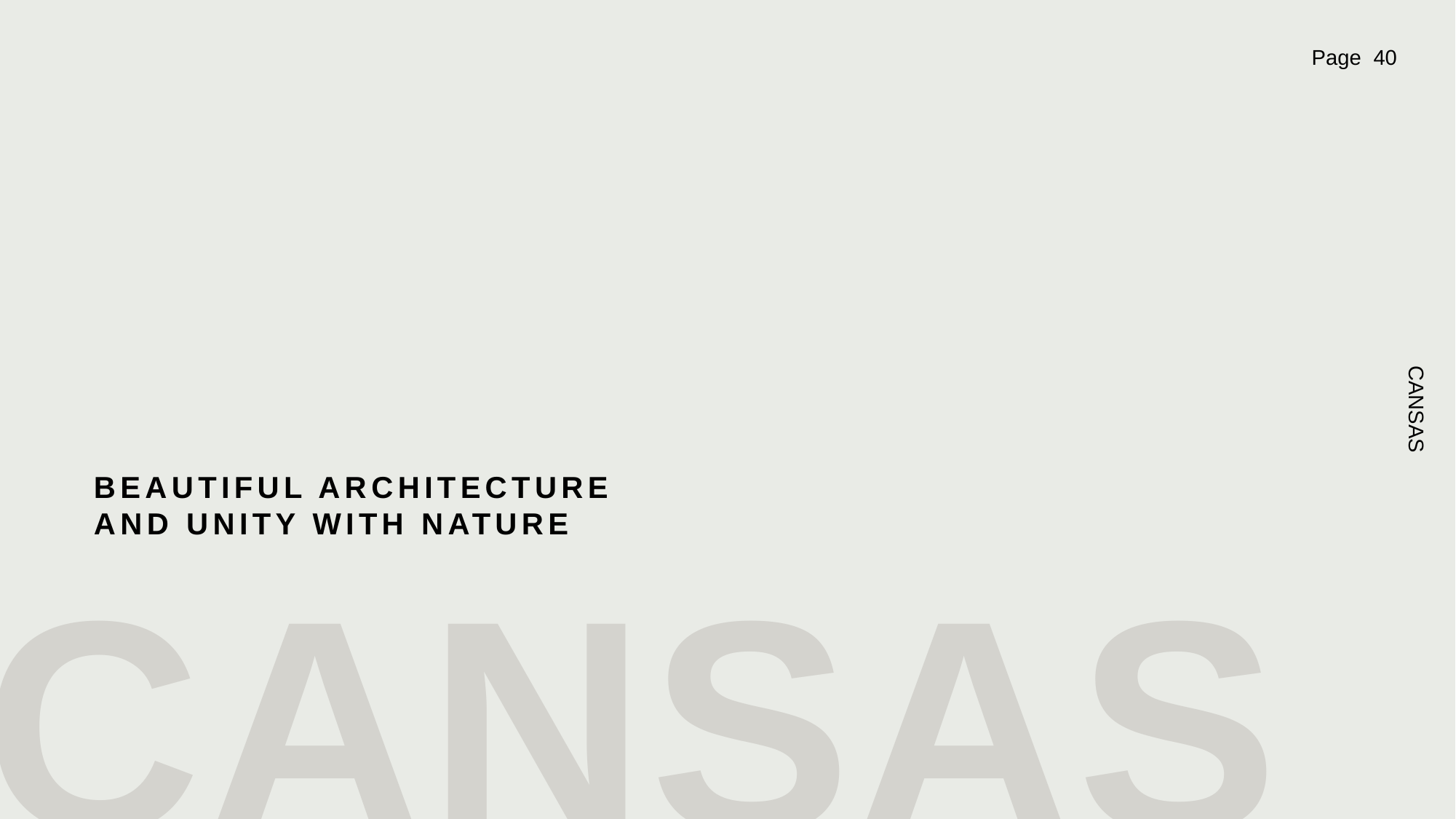

BEAUTIFUL ARCHITECTURE AND UNITY WITH NATURE
CANSAS